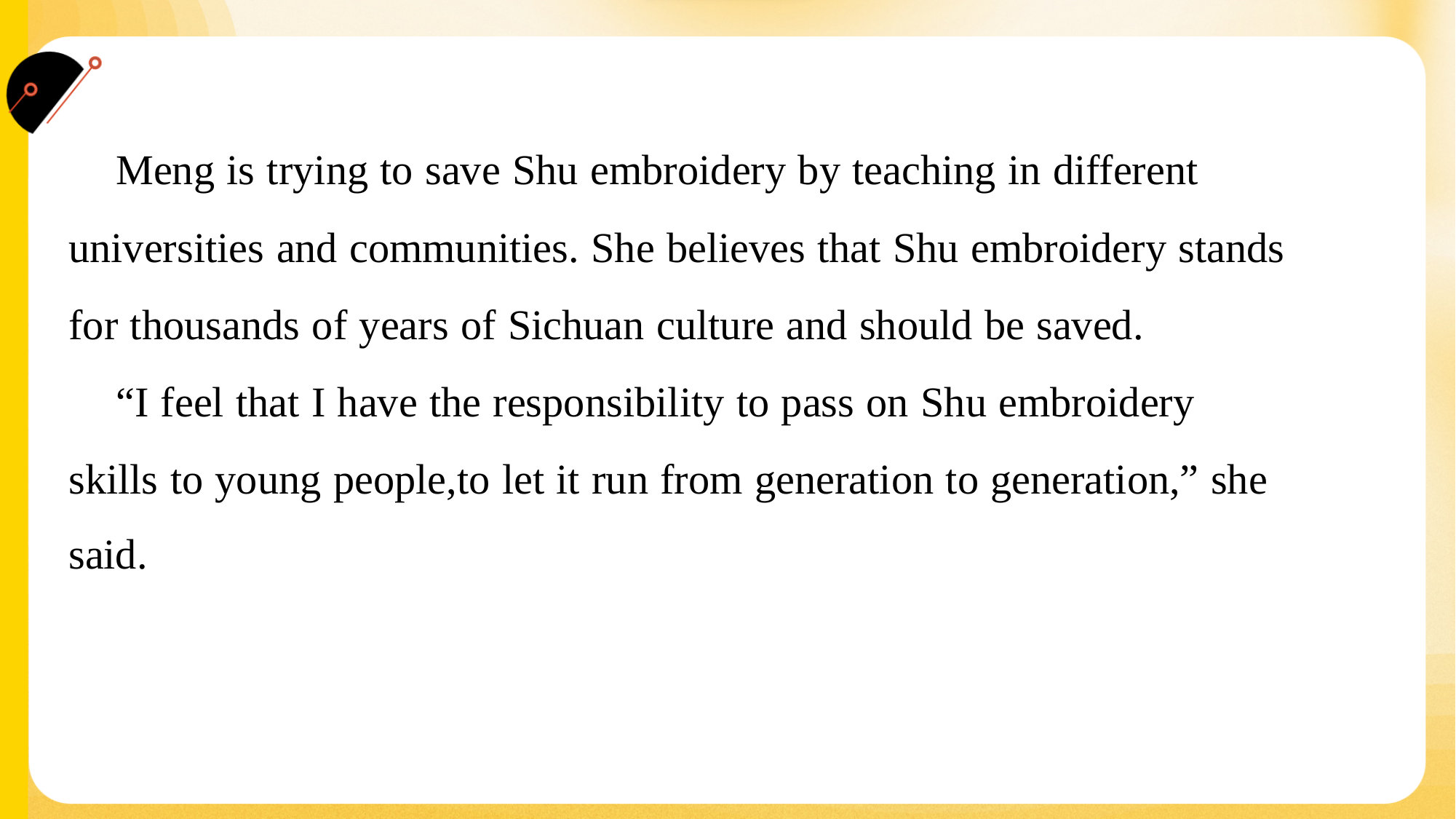

Meng is trying to save Shu embroidery by teaching in different
universities and communities. She believes that Shu embroidery stands
for thousands of years of Sichuan culture and should be saved.
    “I feel that I have the responsibility to pass on Shu embroidery
skills to young people,to let it run from generation to generation,” she
said.#8